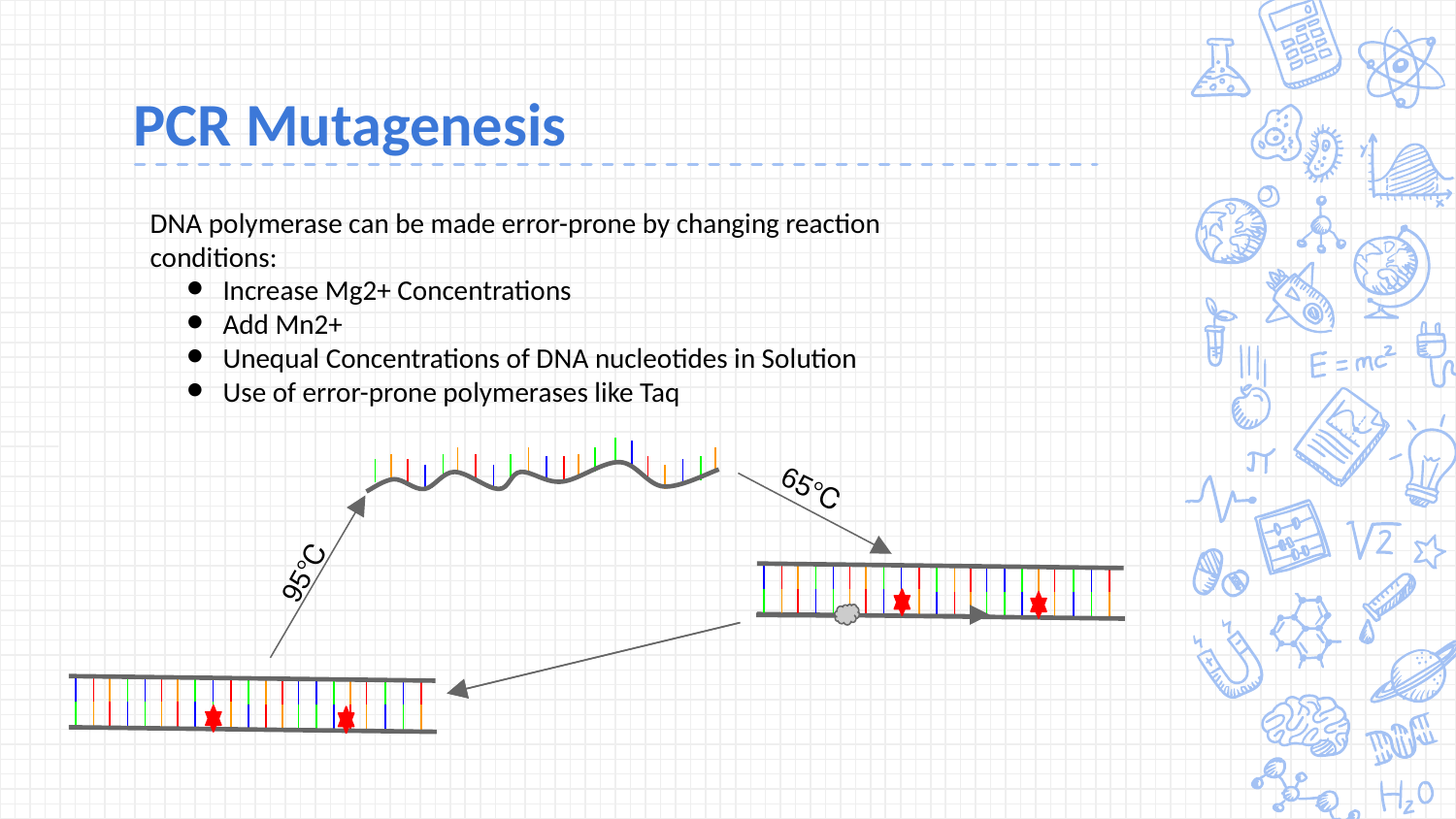

# PCR Mutagenesis
DNA polymerase can be made error-prone by changing reaction conditions:
Increase Mg2+ Concentrations
Add Mn2+
Unequal Concentrations of DNA nucleotides in Solution
Use of error-prone polymerases like Taq

65℃
95℃